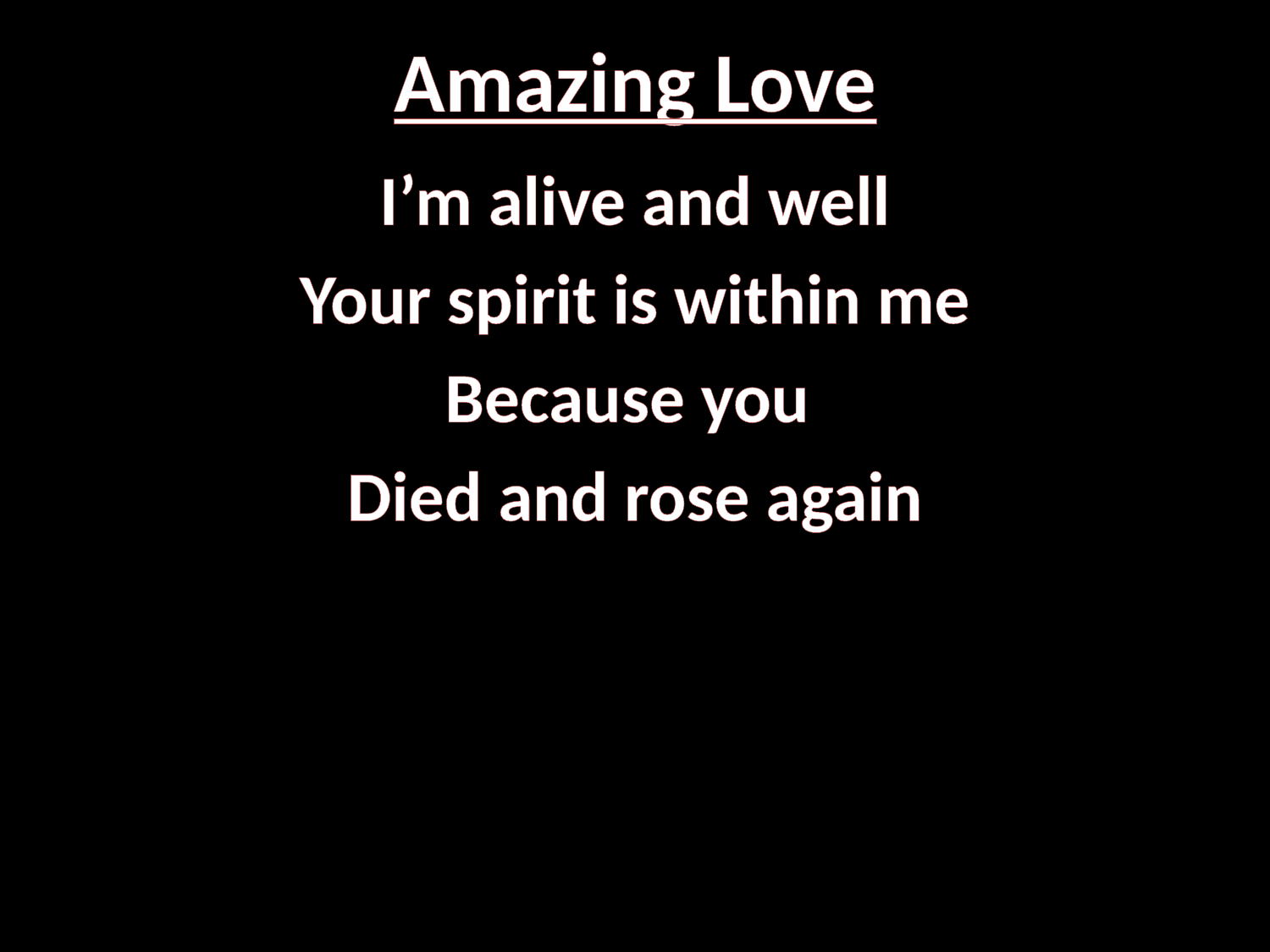

# Amazing Love
I’m alive and well
Your spirit is within me
Because you
Died and rose again